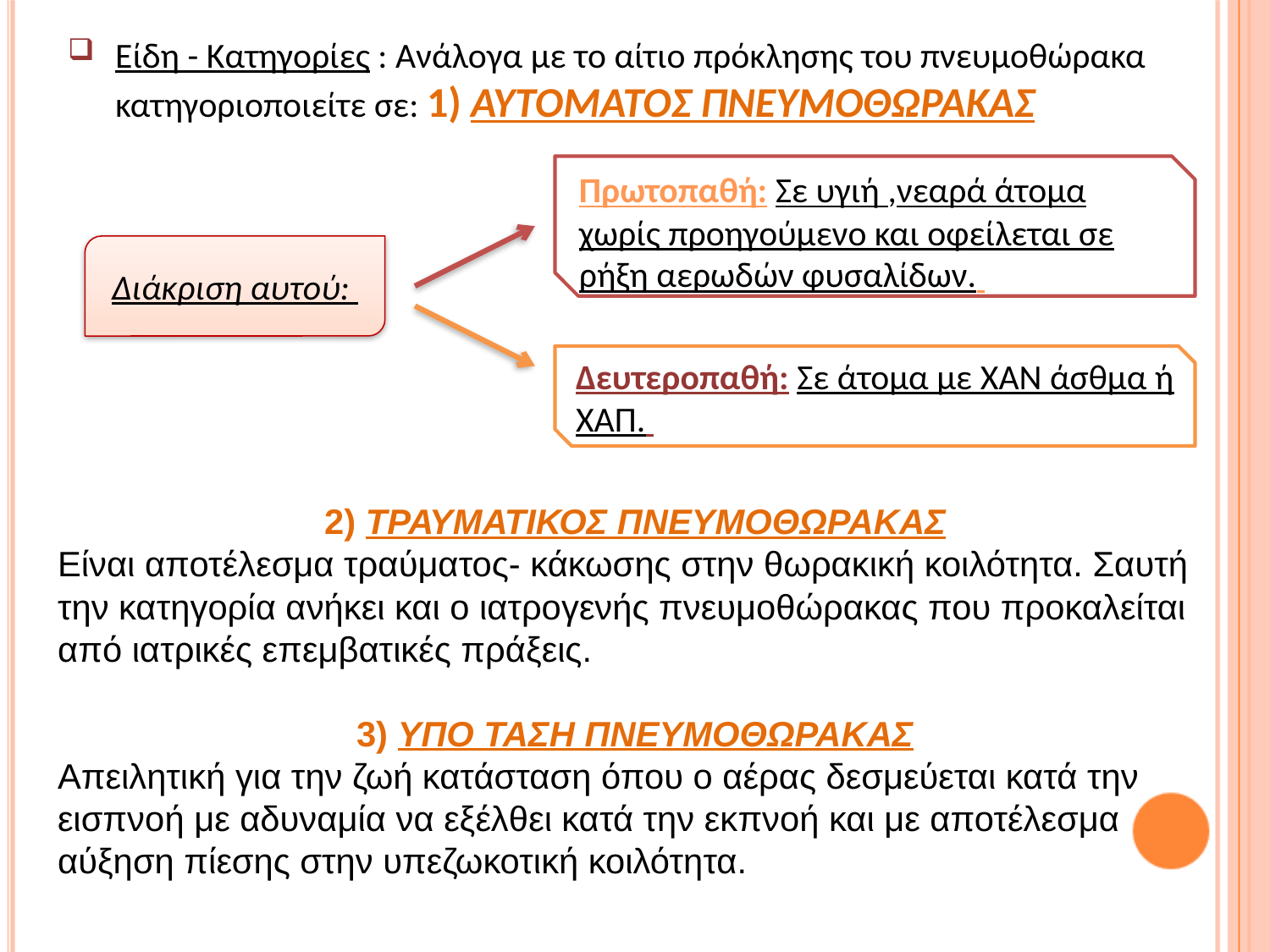

Είδη - Κατηγορίες : Ανάλογα με το αίτιο πρόκλησης του πνευμοθώρακα κατηγοριοποιείτε σε: 1) ΑΥΤΟΜΑΤΟΣ ΠΝΕΥΜΟΘΩΡΑΚΑΣ
Πρωτοπαθή: Σε υγιή ,νεαρά άτομα χωρίς προηγούμενο και οφείλεται σε ρήξη αερωδών φυσαλίδων.
Διάκριση αυτού:
Δευτεροπαθή: Σε άτομα με ΧΑΝ άσθμα ή ΧΑΠ.
2) ΤΡΑΥΜΑΤΙΚΟΣ ΠΝΕΥΜΟΘΩΡΑΚΑΣ
Είναι αποτέλεσμα τραύματος- κάκωσης στην θωρακική κοιλότητα. Σαυτή την κατηγορία ανήκει και ο ιατρογενής πνευμοθώρακας που προκαλείται από ιατρικές επεμβατικές πράξεις.

3) ΥΠΟ ΤΑΣΗ ΠΝΕΥΜΟΘΩΡΑΚΑΣ
Απειλητική για την ζωή κατάσταση όπου ο αέρας δεσμεύεται κατά την εισπνοή με αδυναμία να εξέλθει κατά την εκπνοή και με αποτέλεσμα αύξηση πίεσης στην υπεζωκοτική κοιλότητα.